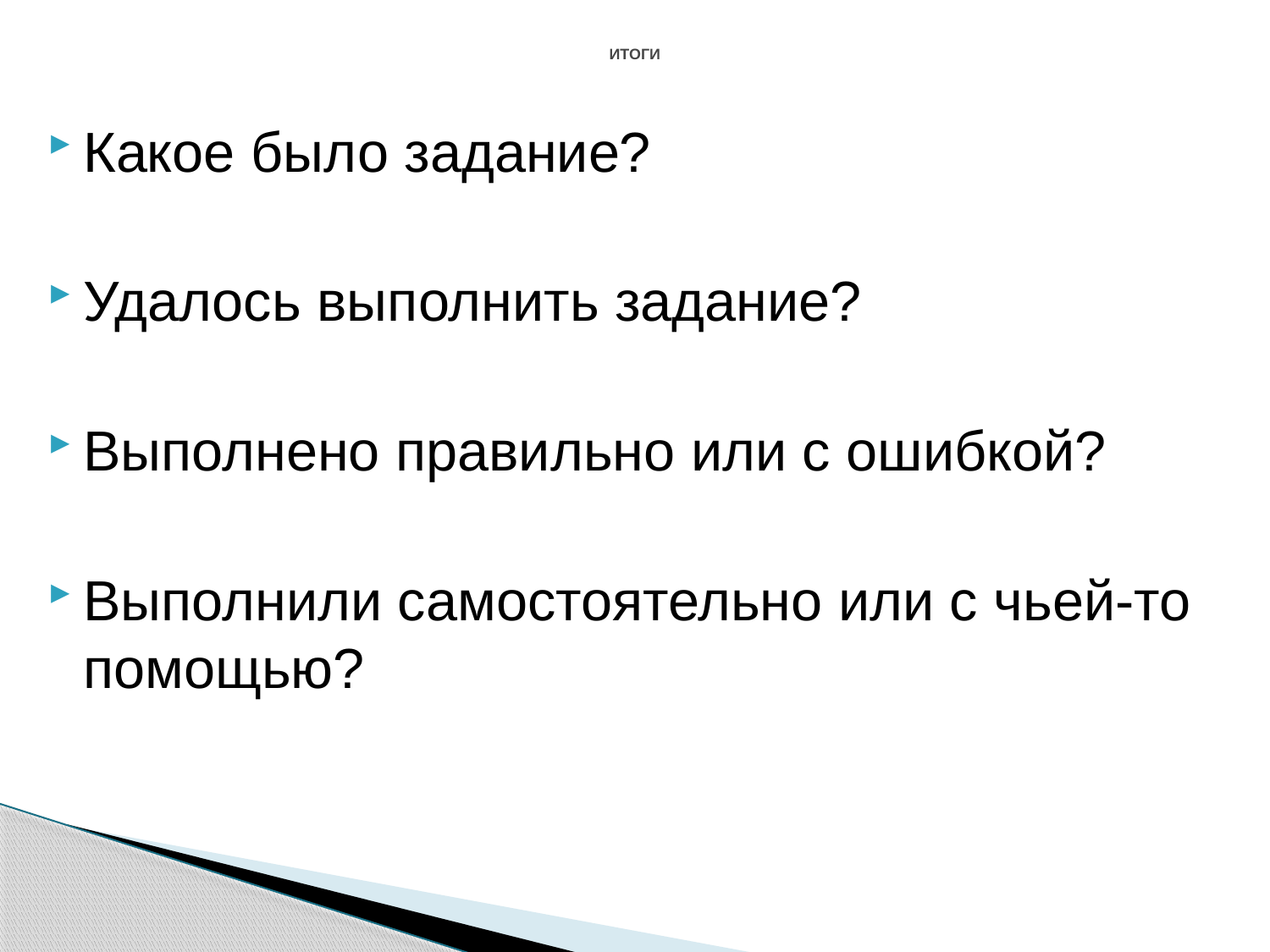

# ИТОГИ
Какое было задание?

Удалось выполнить задание?

Выполнено правильно или с ошибкой?

Выполнили самостоятельно или с чьей-то помощью?